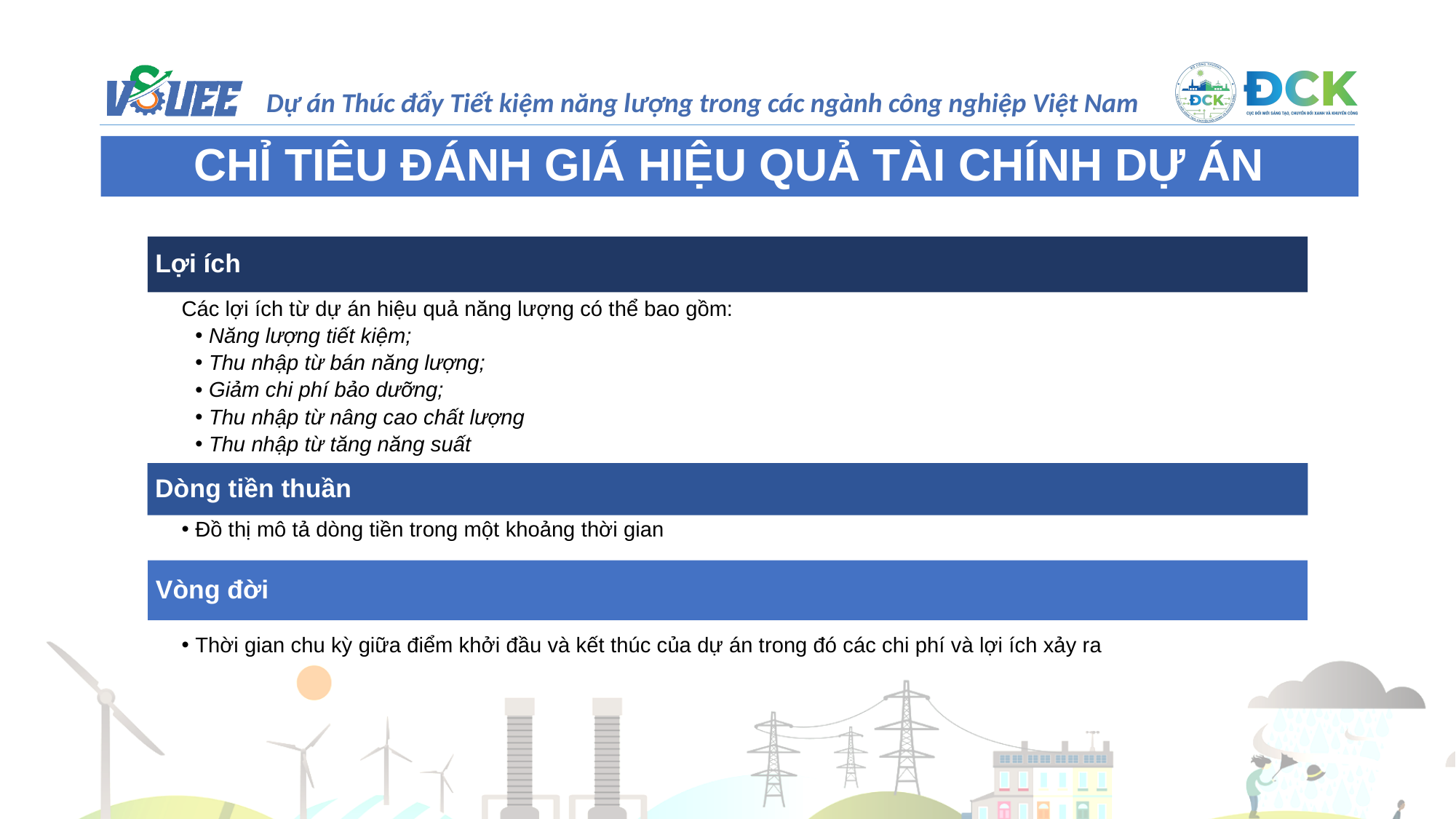

CHỈ TIÊU ĐÁNH GIÁ HIỆU QUẢ TÀI CHÍNH DỰ ÁN
Lợi ích

Các lợi ích từ dự án hiệu quả năng lượng có thể bao gồm:
Năng lượng tiết kiệm;
Thu nhập từ bán năng lượng;
Giảm chi phí bảo dưỡng;
Thu nhập từ nâng cao chất lượng
Thu nhập từ tăng năng suất
Dòng tiền thuần

Đồ thị mô tả dòng tiền trong một khoảng thời gian
Vòng đời

Thời gian chu kỳ giữa điểm khởi đầu và kết thúc của dự án trong đó các chi phí và lợi ích xảy ra